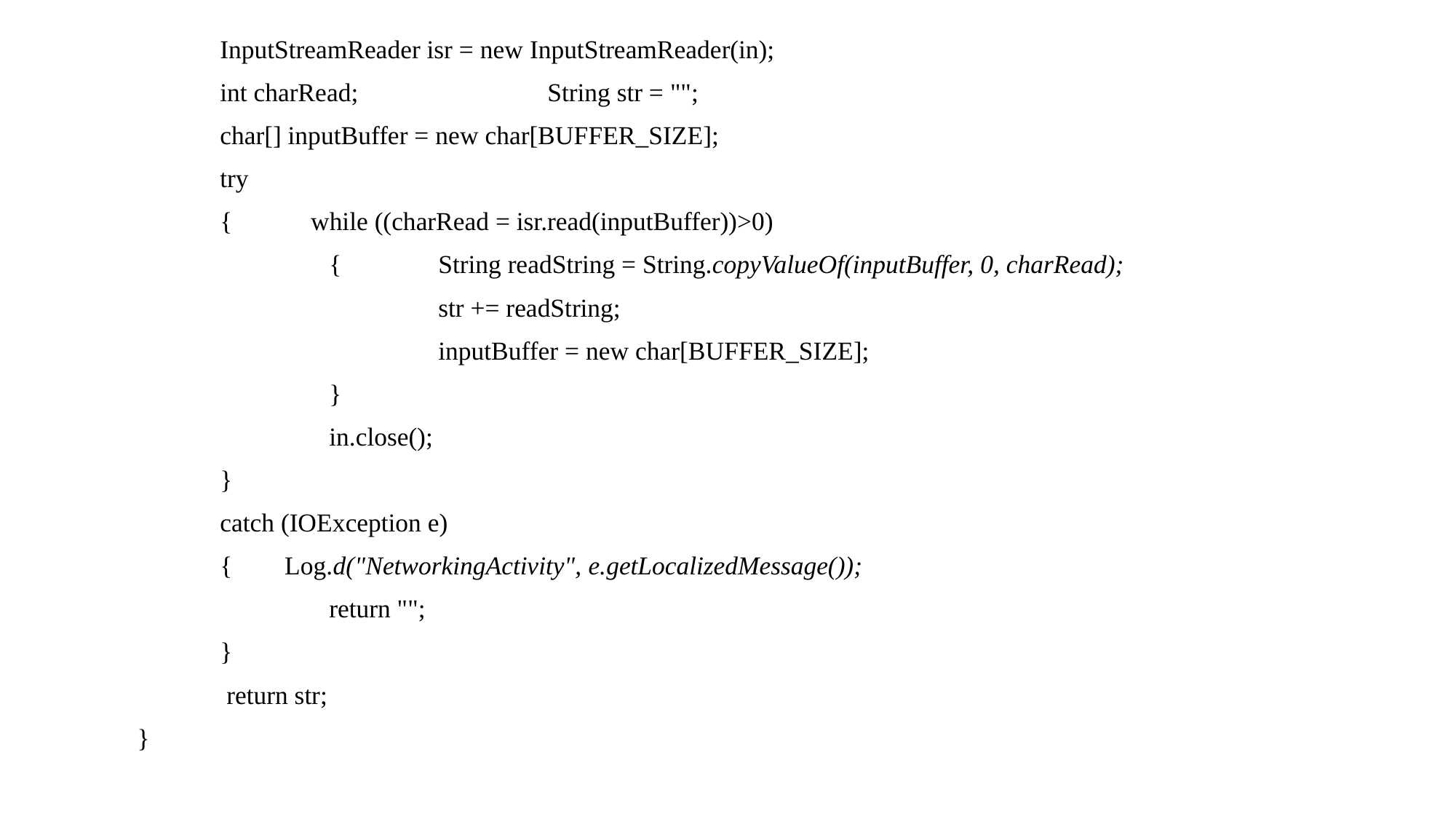

InputStreamReader isr = new InputStreamReader(in);
        	int charRead;	      	String str = "";
        	char[] inputBuffer = new char[BUFFER_SIZE];
        	try
	{            while ((charRead = isr.read(inputBuffer))>0)
		{	String readString = String.copyValueOf(inputBuffer, 0, charRead);
                			str += readString;
                			inputBuffer = new char[BUFFER_SIZE];
            		}
            		in.close();
        	}
      	catch (IOException e)
	{        Log.d("NetworkingActivity", e.getLocalizedMessage());
            		return "";
        	}
       	 return str;
    }